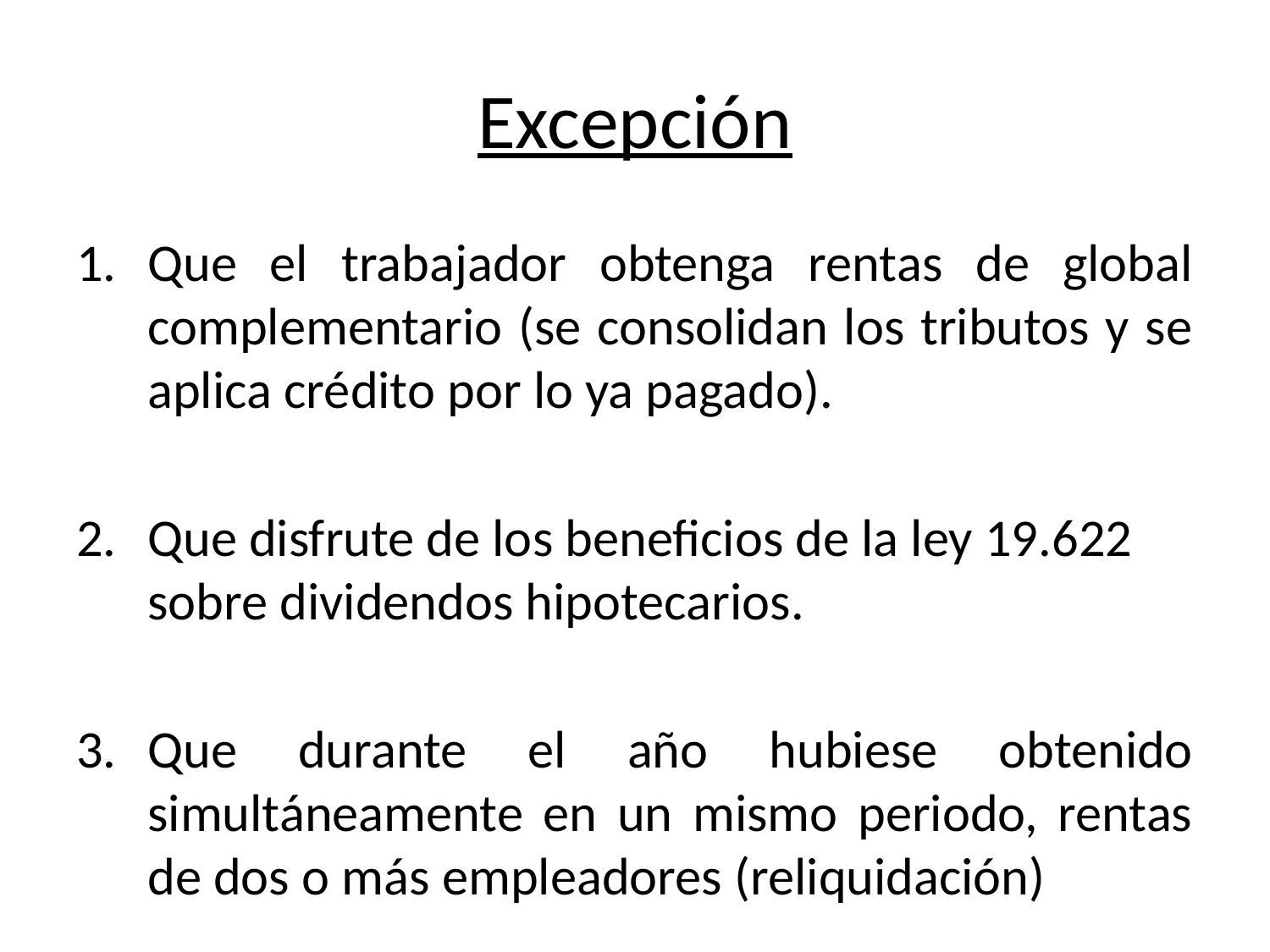

# Excepción
Que el trabajador obtenga rentas de global complementario (se consolidan los tributos y se aplica crédito por lo ya pagado).

Que disfrute de los beneficios de la ley 19.622 sobre dividendos hipotecarios.

Que durante el año hubiese obtenido simultáneamente en un mismo periodo, rentas de dos o más empleadores (reliquidación)